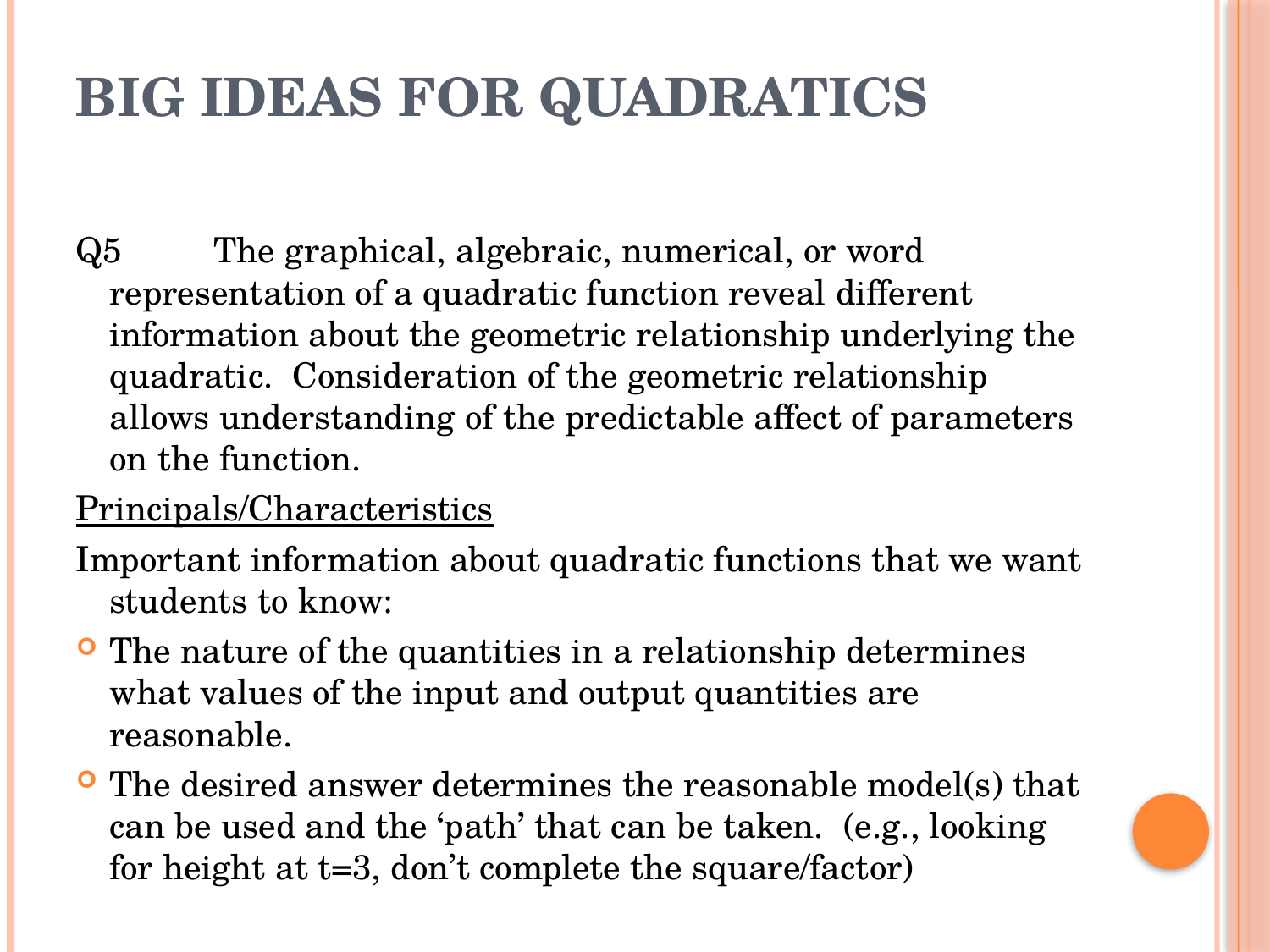

# Big Ideas for Quadratics
Q5	The graphical, algebraic, numerical, or word representation of a quadratic function reveal different information about the geometric relationship underlying the quadratic.  Consideration of the geometric relationship allows understanding of the predictable affect of parameters on the function.
Principals/Characteristics
Important information about quadratic functions that we want students to know:
The nature of the quantities in a relationship determines what values of the input and output quantities are reasonable.
The desired answer determines the reasonable model(s) that can be used and the ‘path’ that can be taken.  (e.g., looking for height at t=3, don’t complete the square/factor)